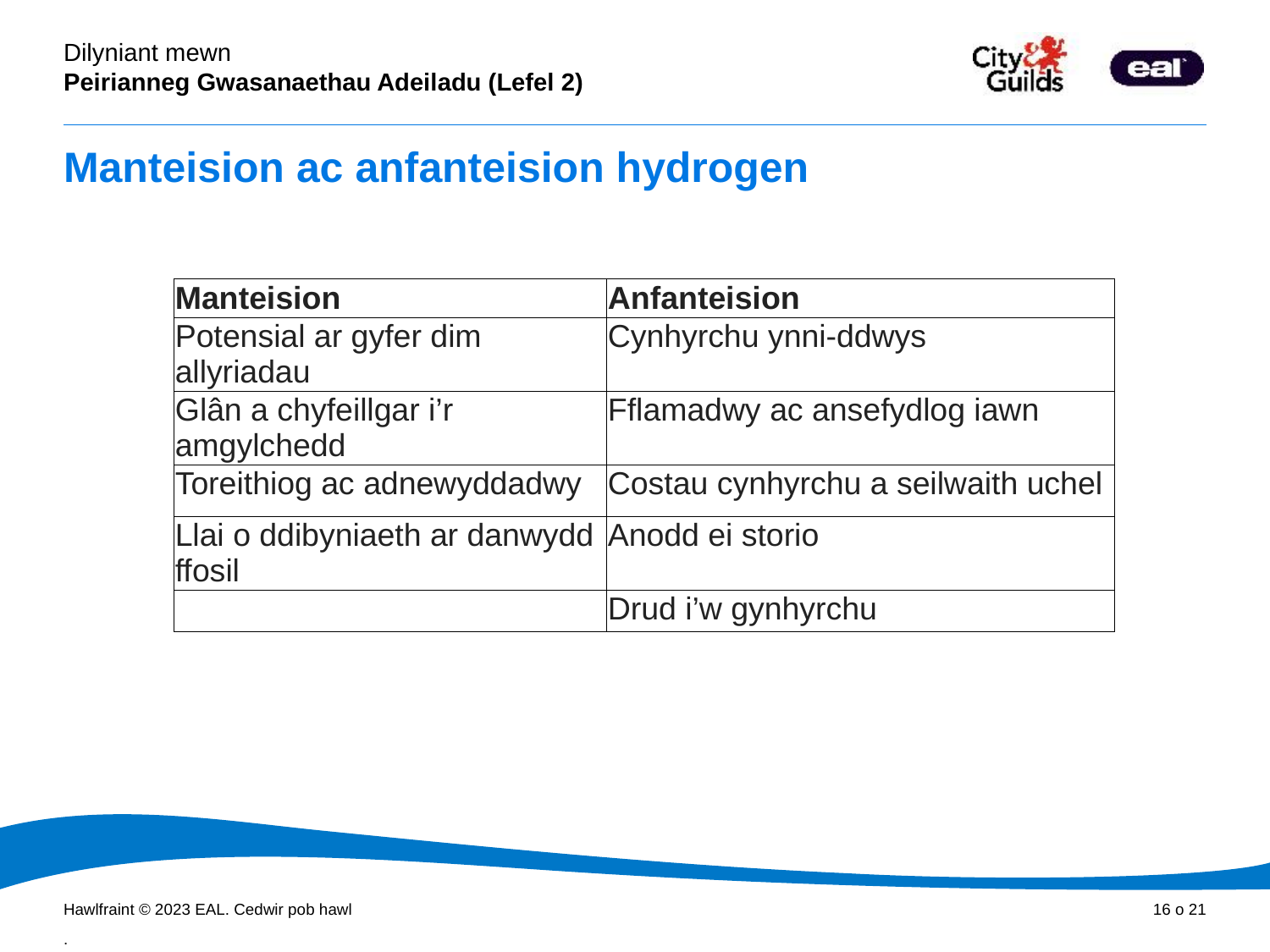

# Manteision ac anfanteision hydrogen
| Manteision | Anfanteision |
| --- | --- |
| Potensial ar gyfer dim allyriadau | Cynhyrchu ynni-ddwys |
| Glân a chyfeillgar i’r amgylchedd | Fflamadwy ac ansefydlog iawn |
| Toreithiog ac adnewyddadwy | Costau cynhyrchu a seilwaith uchel |
| Llai o ddibyniaeth ar danwydd ffosil | Anodd ei storio |
|  | Drud i’w gynhyrchu |